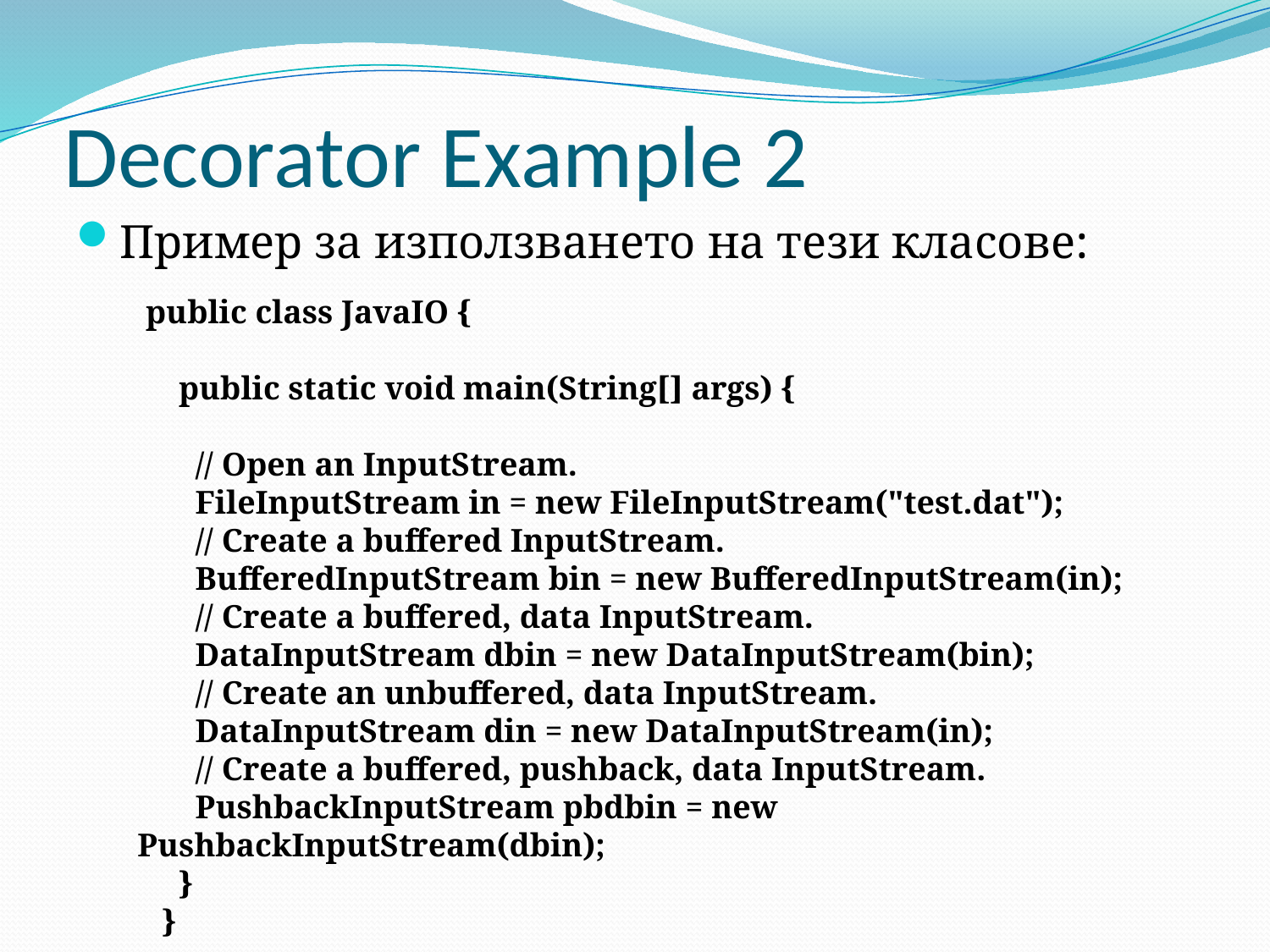

# Decorator Example 2
Пример за използването на тези класове:
 public class JavaIO {

     public static void main(String[] args) {

       // Open an InputStream.
       FileInputStream in = new FileInputStream("test.dat");
       // Create a buffered InputStream.
       BufferedInputStream bin = new BufferedInputStream(in);
       // Create a buffered, data InputStream.
       DataInputStream dbin = new DataInputStream(bin);
       // Create an unbuffered, data InputStream.
       DataInputStream din = new DataInputStream(in);
       // Create a buffered, pushback, data InputStream.
       PushbackInputStream pbdbin = new PushbackInputStream(dbin);
     }
   }